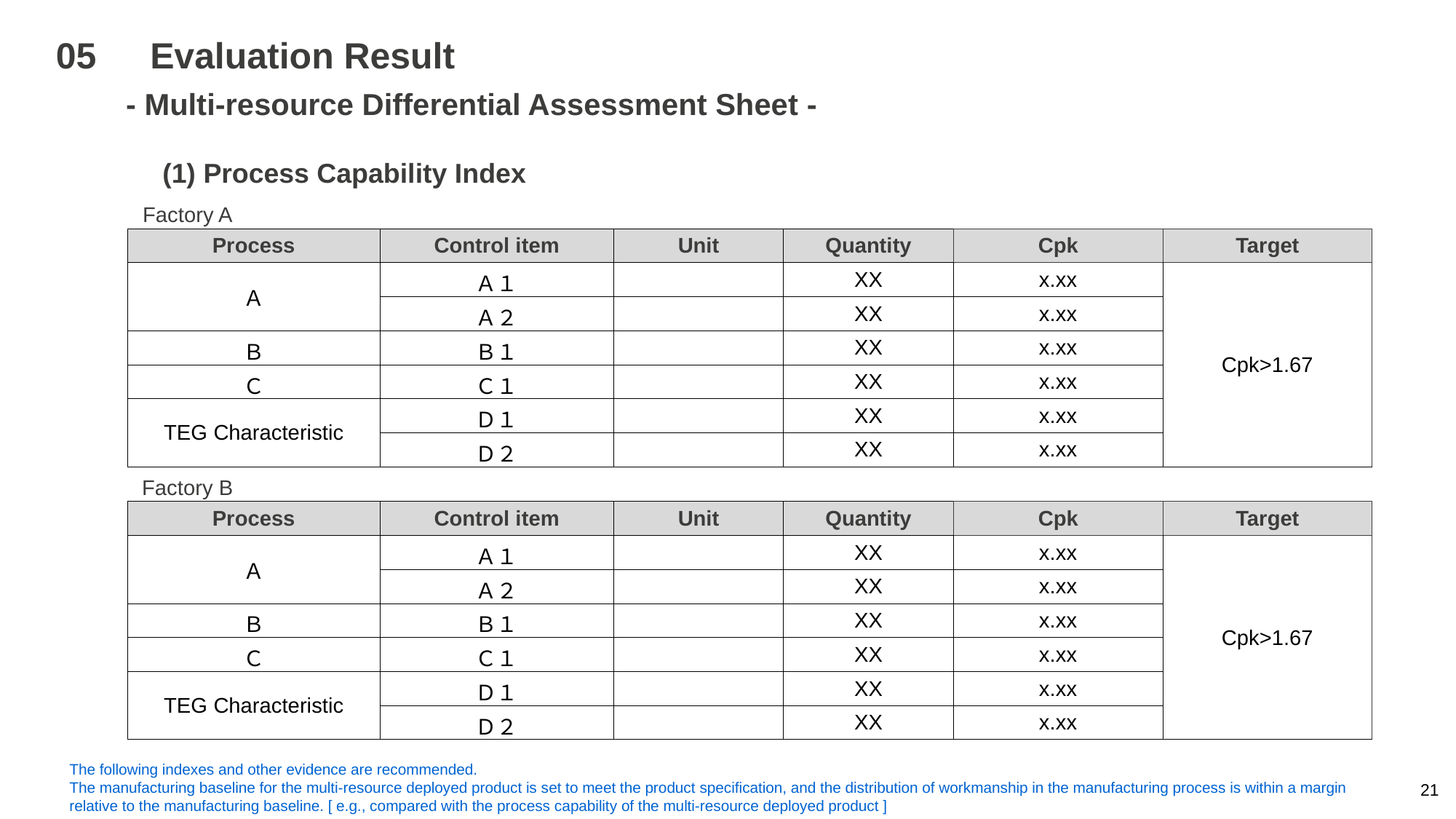

# 05　Evaluation Result
- Multi-resource Differential Assessment Sheet -
(1) Process Capability Index
Factory A
| Process | Control item | Unit | Quantity | Cpk | Target |
| --- | --- | --- | --- | --- | --- |
| Ａ | Ａ１ |  | XX | x.xx | Cpk>1.67 |
|  | Ａ２ |  | XX | x.xx |  |
| Ｂ | Ｂ１ |  | XX | x.xx |  |
| Ｃ | Ｃ１ |  | XX | x.xx |  |
| TEG Characteristic | Ｄ１ |  | XX | x.xx |  |
|  | Ｄ２ |  | XX | x.xx |  |
Factory B
| Process | Control item | Unit | Quantity | Cpk | Target |
| --- | --- | --- | --- | --- | --- |
| Ａ | Ａ１ |  | XX | x.xx | Cpk>1.67 |
|  | Ａ２ |  | XX | x.xx |  |
| Ｂ | Ｂ１ |  | XX | x.xx |  |
| Ｃ | Ｃ１ |  | XX | x.xx |  |
| TEG Characteristic | Ｄ１ |  | XX | x.xx |  |
|  | Ｄ２ |  | XX | x.xx |  |
The following indexes and other evidence are recommended.
The manufacturing baseline for the multi-resource deployed product is set to meet the product specification, and the distribution of workmanship in the manufacturing process is within a margin relative to the manufacturing baseline. [ e.g., compared with the process capability of the multi-resource deployed product ]